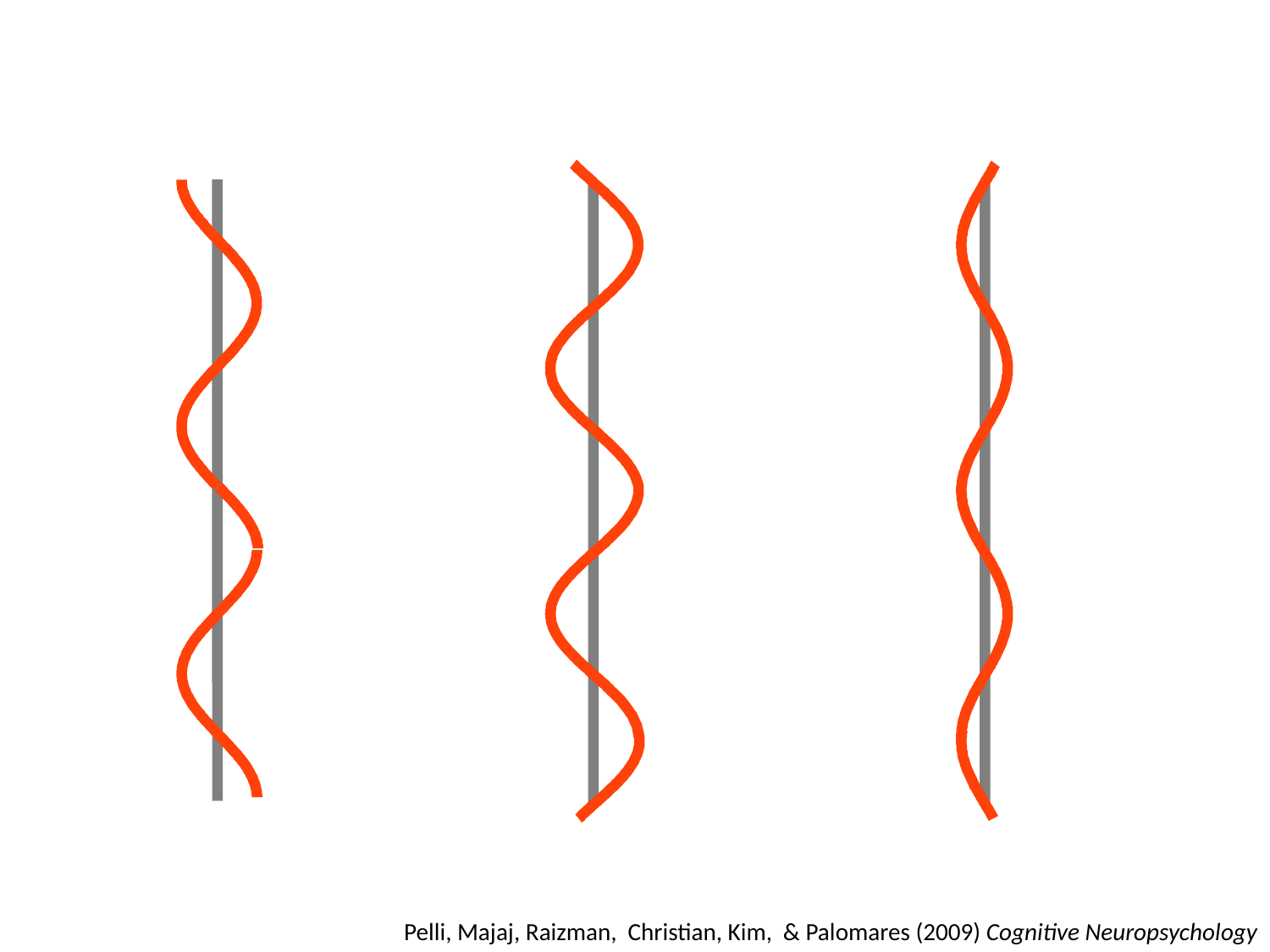

Pelli, Majaj, Raizman,  Christian, Kim,  & Palomares (2009) Cognitive Neuropsychology